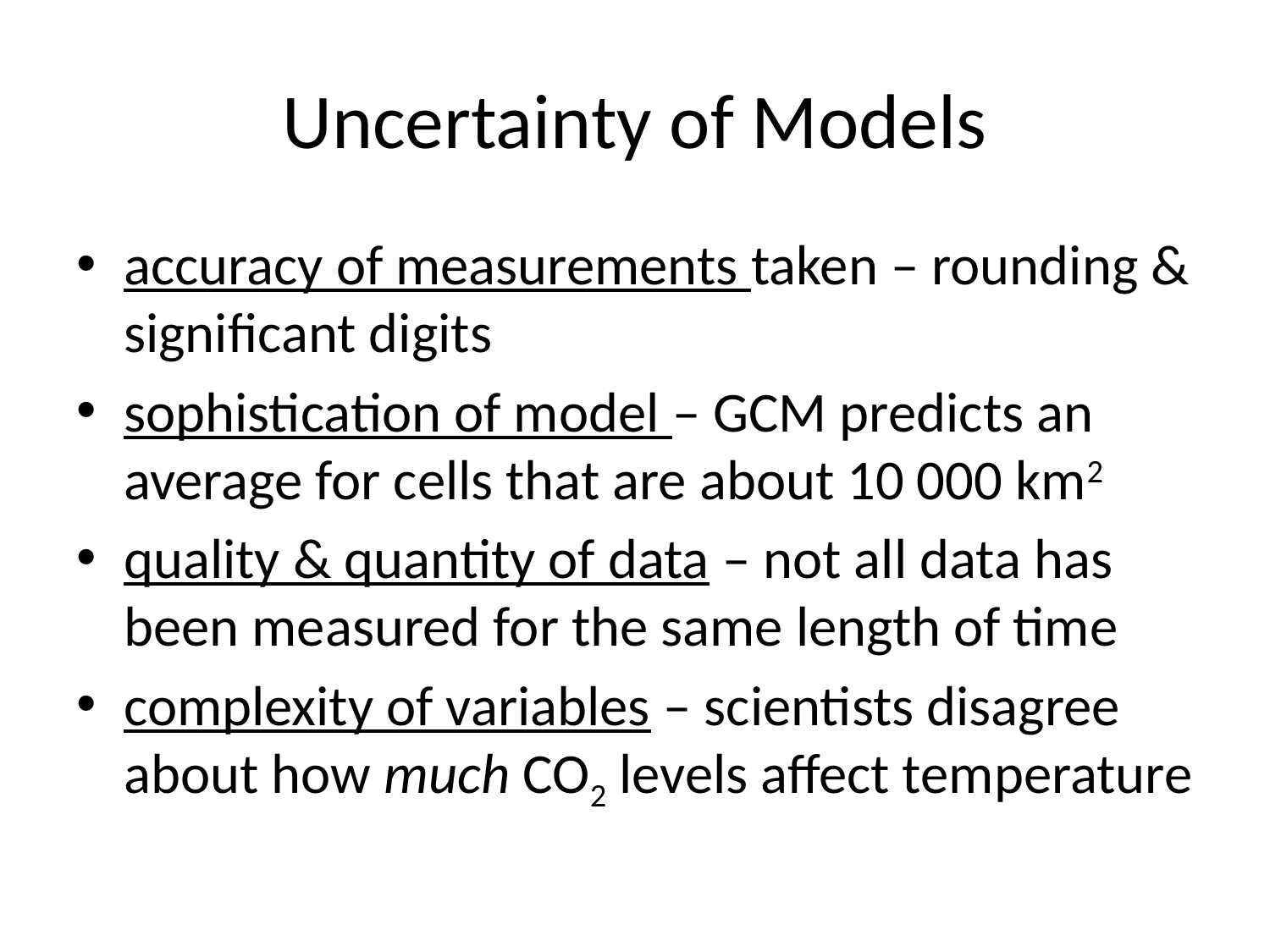

# Uncertainty of Models
accuracy of measurements taken – rounding & significant digits
sophistication of model – GCM predicts an average for cells that are about 10 000 km2
quality & quantity of data – not all data has been measured for the same length of time
complexity of variables – scientists disagree about how much CO2 levels affect temperature